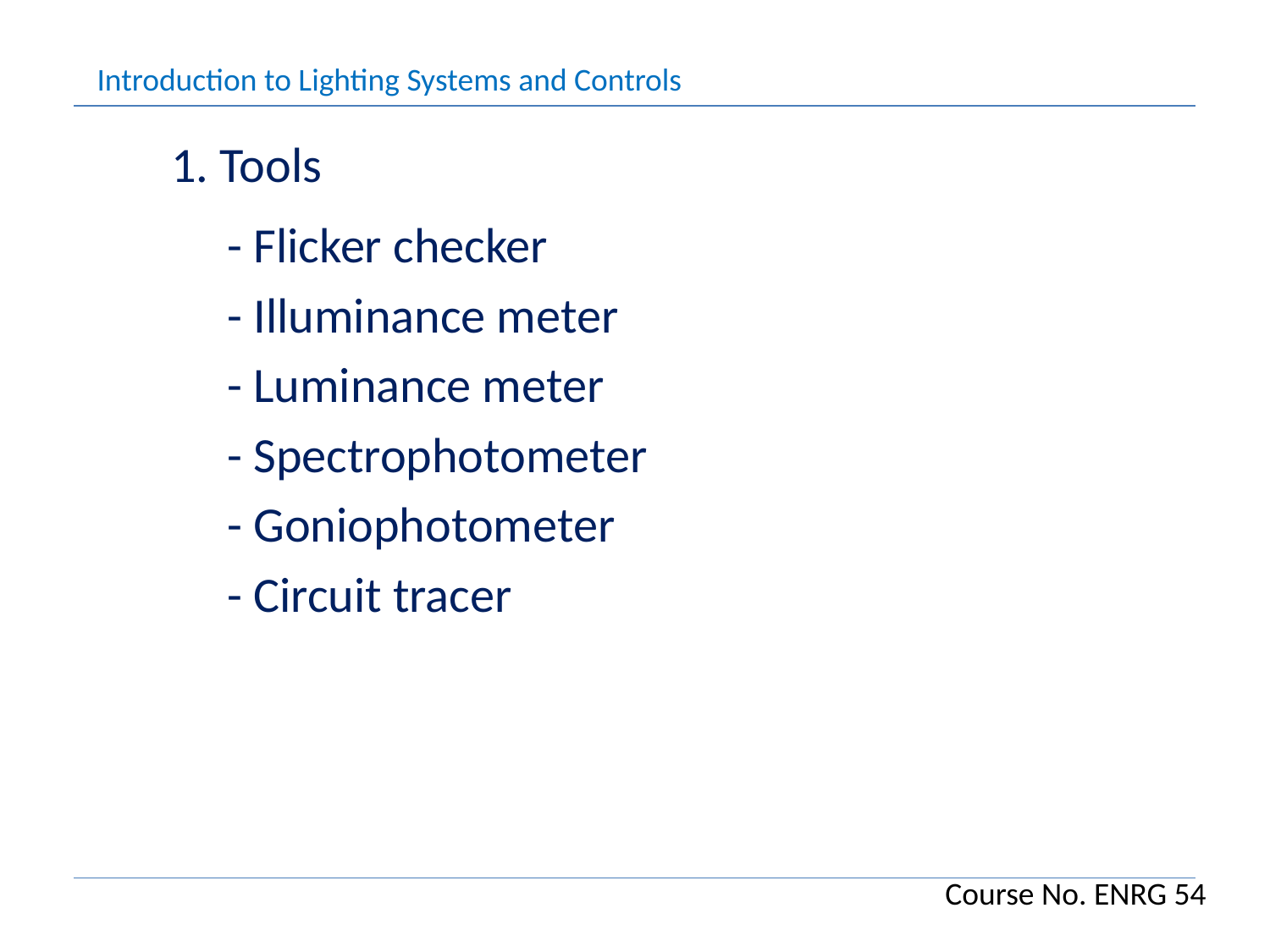

Introduction to Lighting Systems and Controls
1. Tools
     - Flicker checker
     - Illuminance meter
     - Luminance meter
     - Spectrophotometer
     - Goniophotometer
     - Circuit tracer
Course No. ENRG 54